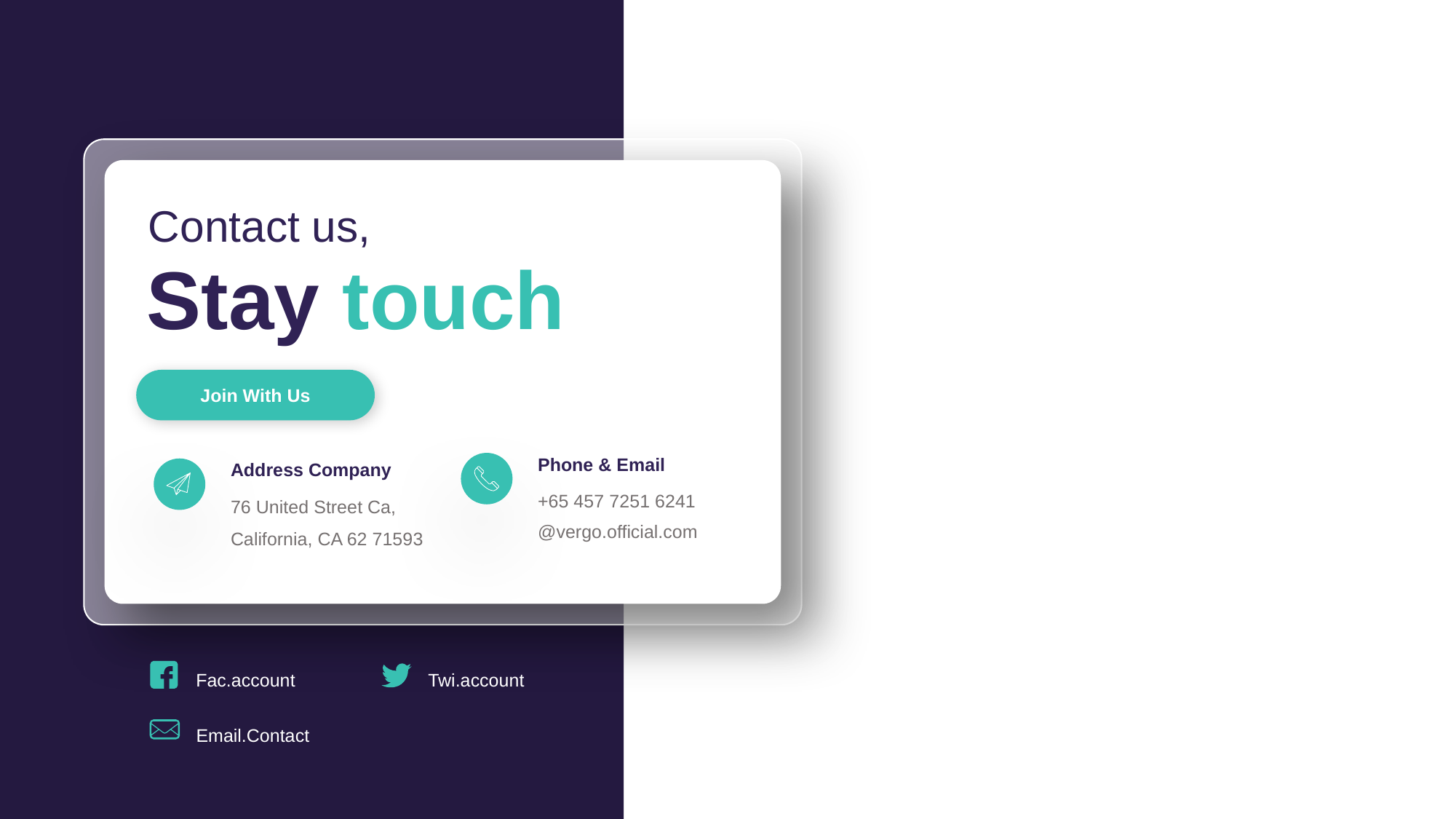

Contact us,
Stay touch
Join With Us
Phone & Email

Address Company

+65 457 7251 6241
76 United Street Ca,
California, CA 62 71593
@vergo.official.com
Fac.account

Twi.account

Email.Contact